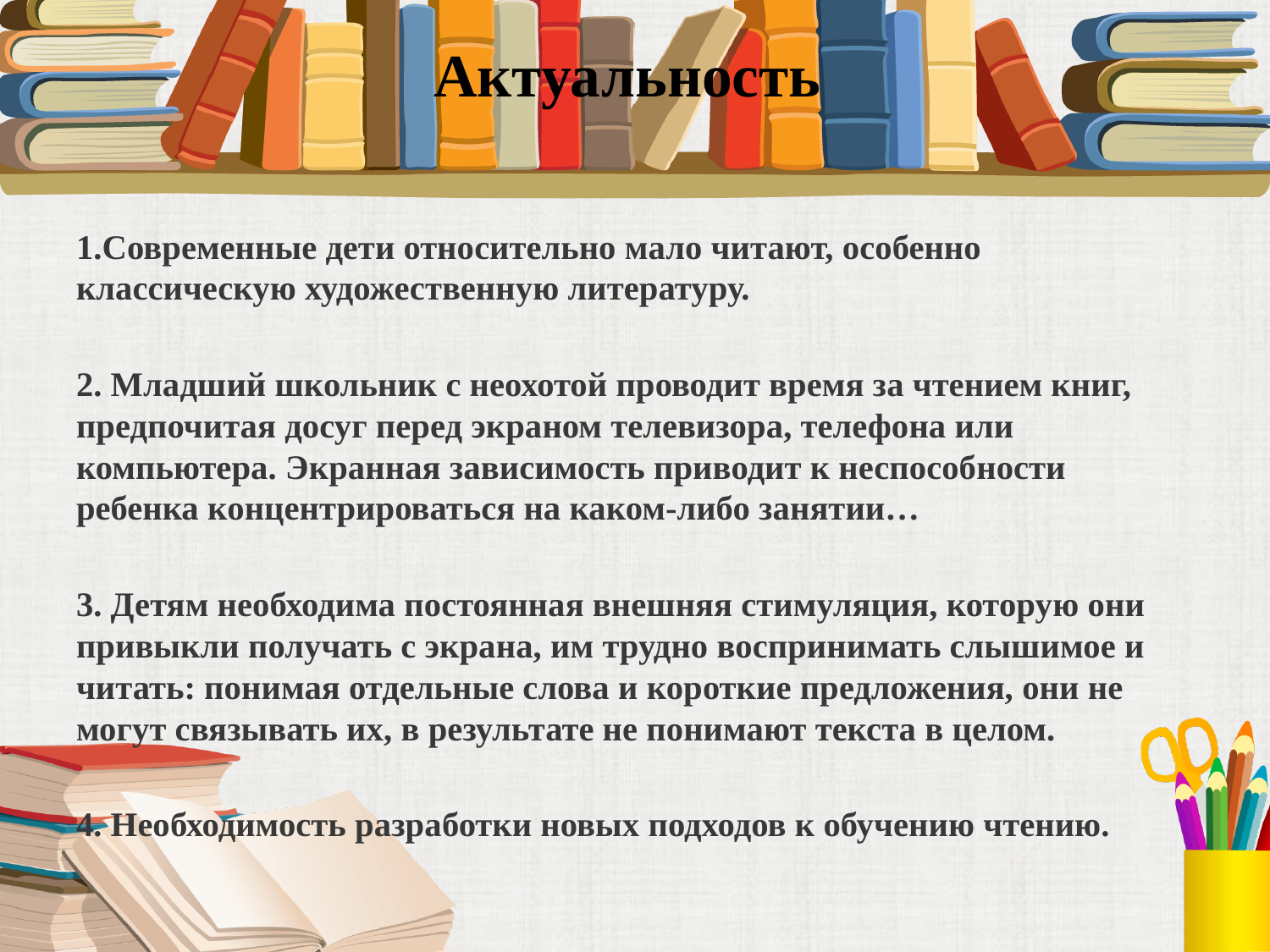

# Актуальность
1.Современные дети относительно мало читают, особенно классическую художественную литературу.

2. Младший школьник с неохотой проводит время за чтением книг, предпочитая досуг перед экраном телевизора, телефона или компьютера. Экранная зависимость приводит к неспособности ребенка концентрироваться на каком-либо занятии…

3. Детям необходима постоянная внешняя стимуляция, которую они привыкли получать с экрана, им трудно воспринимать слышимое и читать: понимая отдельные слова и короткие предложения, они не могут связывать их, в результате не понимают текста в целом.

4. Необходимость разработки новых подходов к обучению чтению.